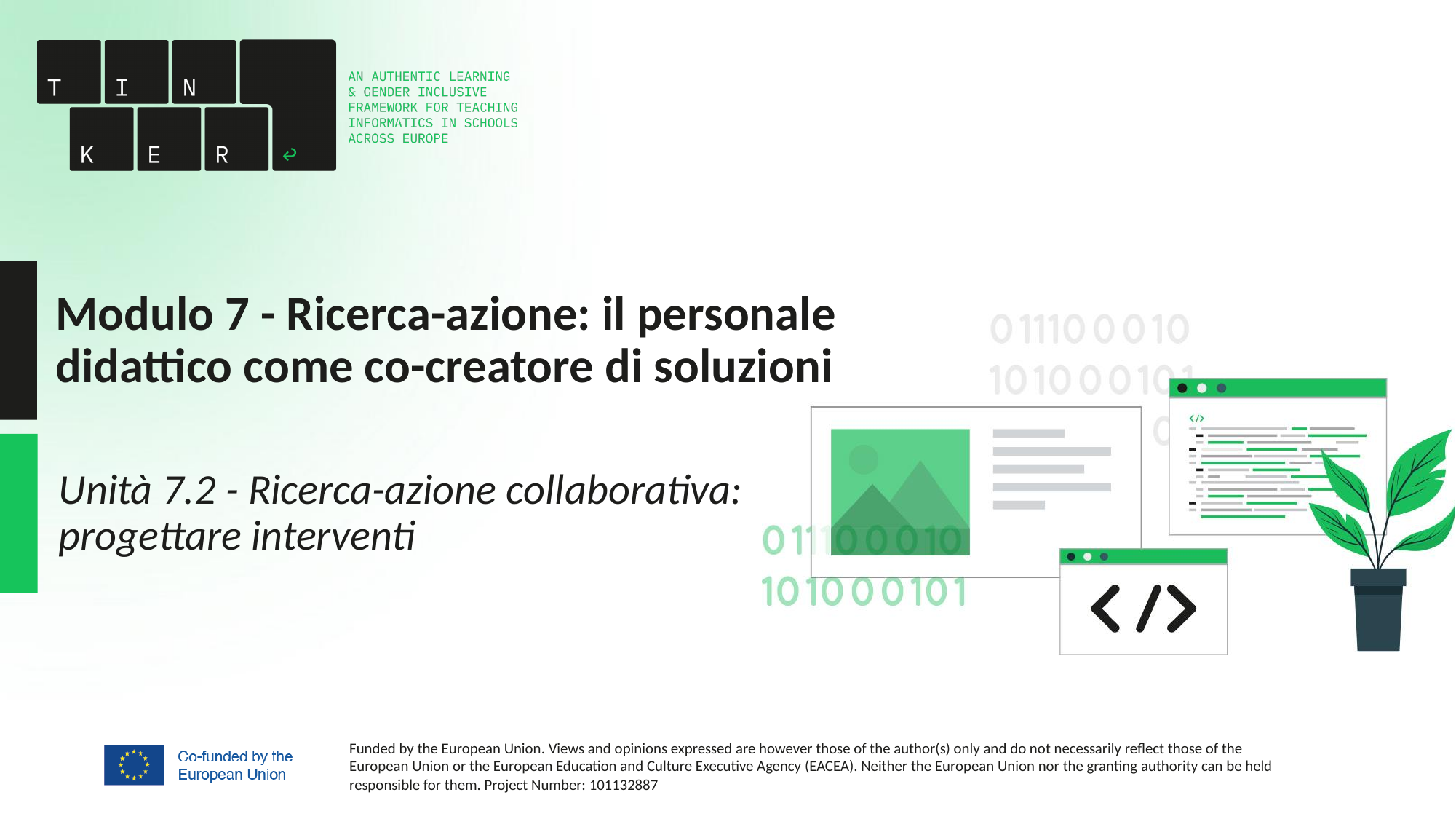

# Modulo 7 - Ricerca-azione: il personale didattico come co-creatore di soluzioni
Unità 7.2 - Ricerca-azione collaborativa: progettare interventi